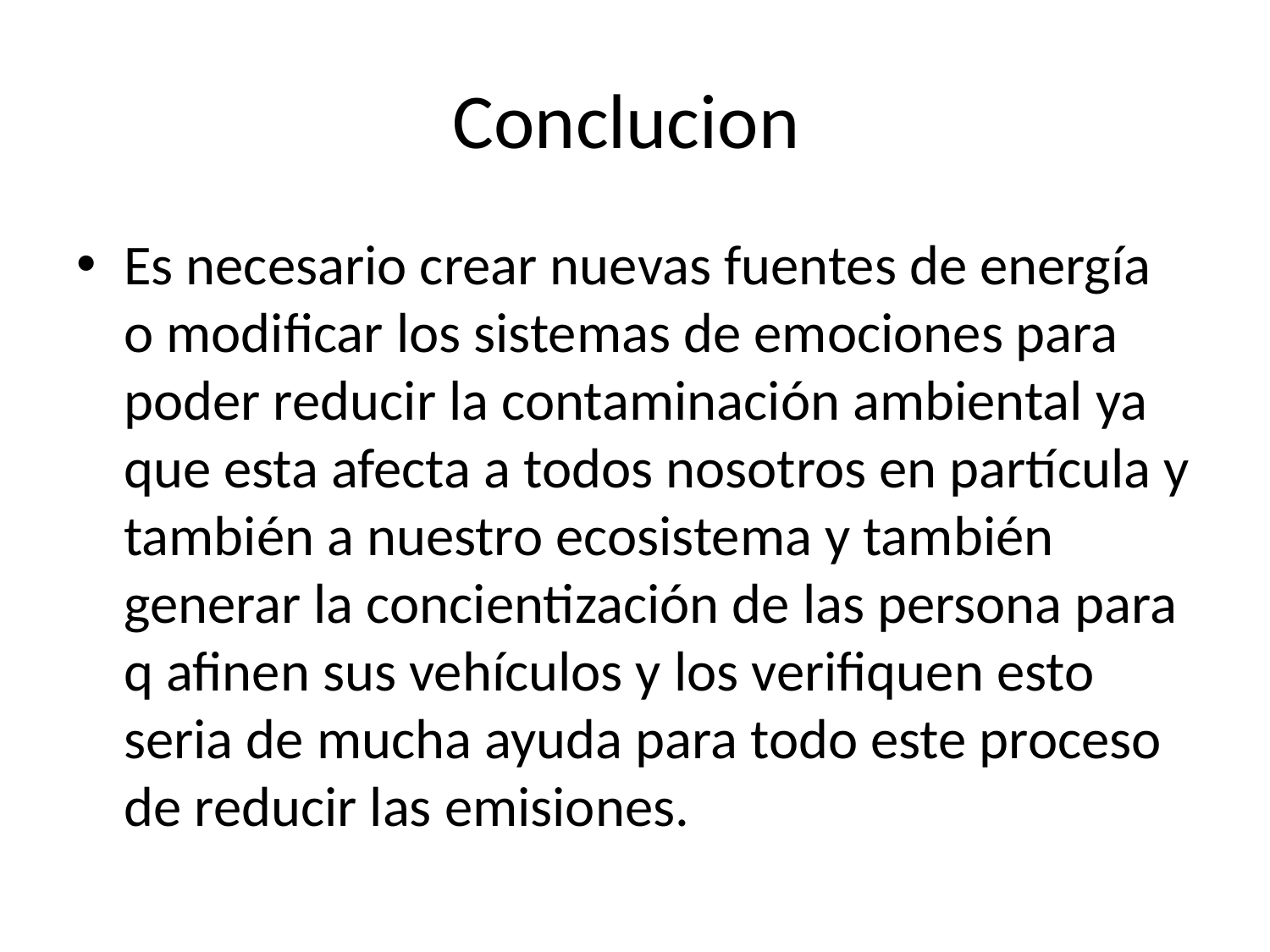

# Conclucion
Es necesario crear nuevas fuentes de energía o modificar los sistemas de emociones para poder reducir la contaminación ambiental ya que esta afecta a todos nosotros en partícula y también a nuestro ecosistema y también generar la concientización de las persona para q afinen sus vehículos y los verifiquen esto seria de mucha ayuda para todo este proceso de reducir las emisiones.